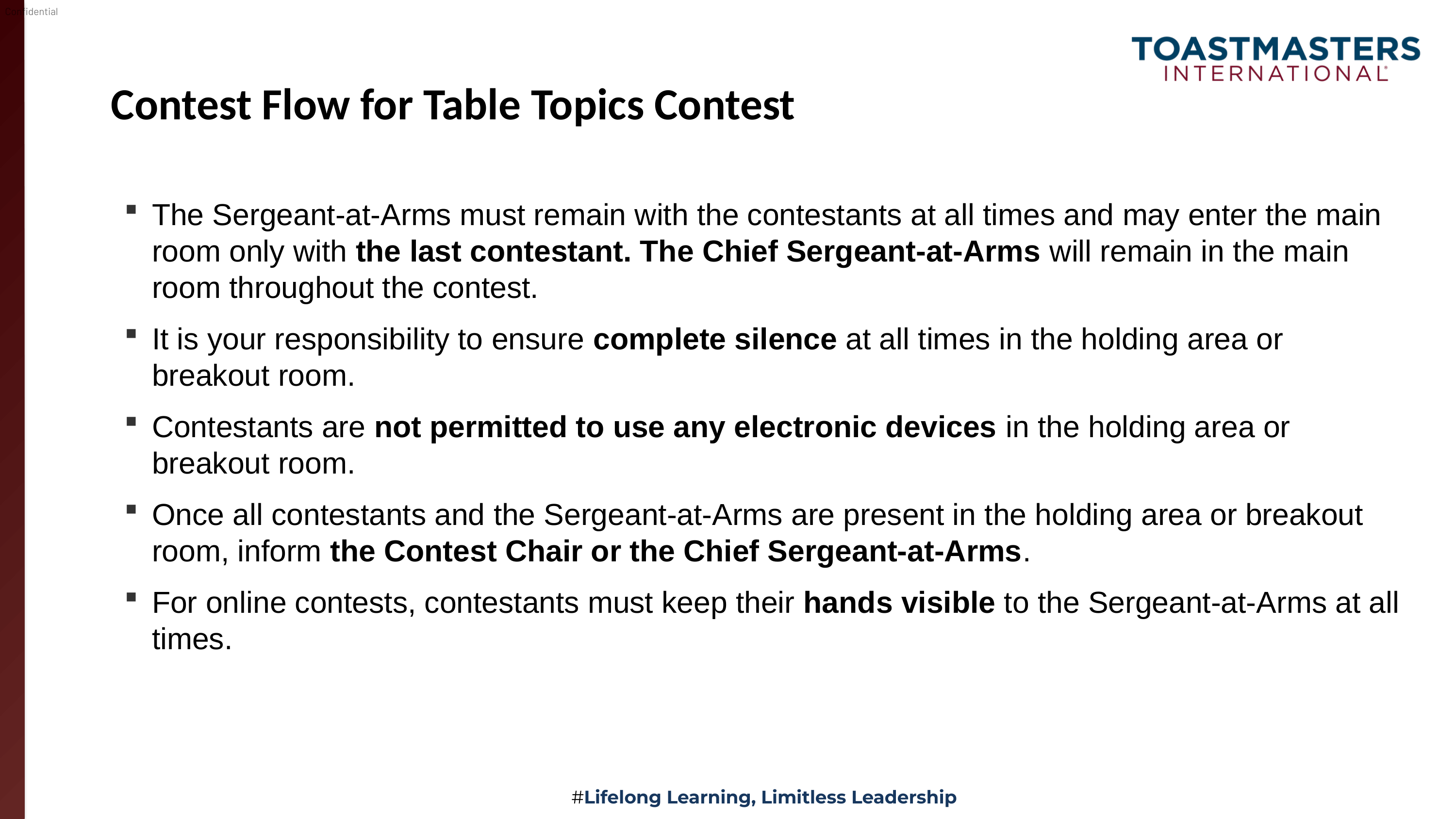

# Contest Flow for Table Topics Contest
The Sergeant-at-Arms must remain with the contestants at all times and may enter the main room only with the last contestant. The Chief Sergeant-at-Arms will remain in the main room throughout the contest.
It is your responsibility to ensure complete silence at all times in the holding area or breakout room.
Contestants are not permitted to use any electronic devices in the holding area or breakout room.
Once all contestants and the Sergeant-at-Arms are present in the holding area or breakout room, inform the Contest Chair or the Chief Sergeant-at-Arms.
For online contests, contestants must keep their hands visible to the Sergeant-at-Arms at all times.